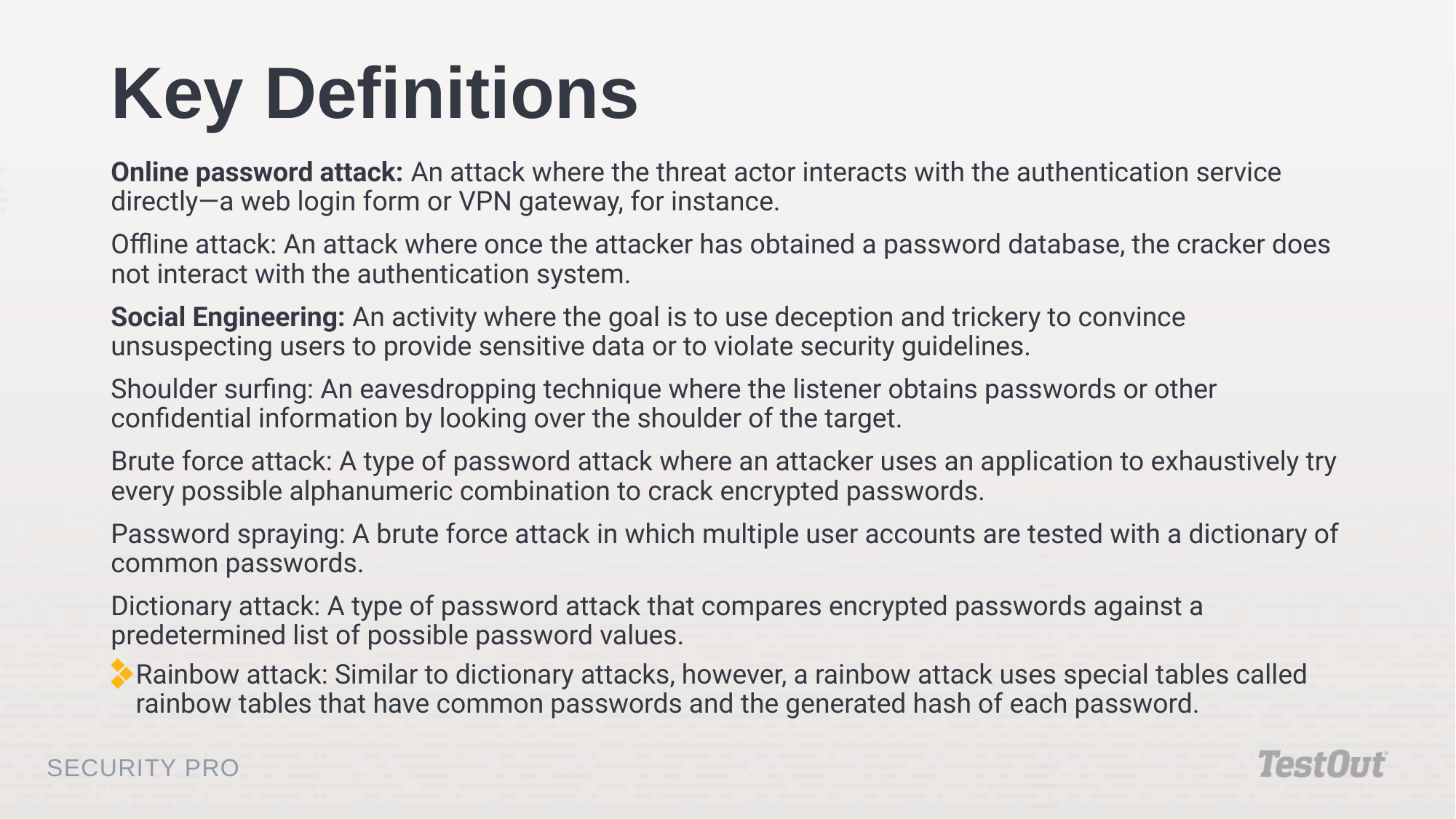

# Key Definitions
Online password attack: An attack where the threat actor interacts with the authentication service directly—a web login form or VPN gateway, for instance.
Offline attack: An attack where once the attacker has obtained a password database, the cracker does not interact with the authentication system.
Social Engineering: An activity where the goal is to use deception and trickery to convince unsuspecting users to provide sensitive data or to violate security guidelines.
Shoulder surfing: An eavesdropping technique where the listener obtains passwords or other confidential information by looking over the shoulder of the target.
Brute force attack: A type of password attack where an attacker uses an application to exhaustively try every possible alphanumeric combination to crack encrypted passwords.
Password spraying: A brute force attack in which multiple user accounts are tested with a dictionary of common passwords.
Dictionary attack: A type of password attack that compares encrypted passwords against a predetermined list of possible password values.
Rainbow attack: Similar to dictionary attacks, however, a rainbow attack uses special tables called rainbow tables that have common passwords and the generated hash of each password.
Security Pro